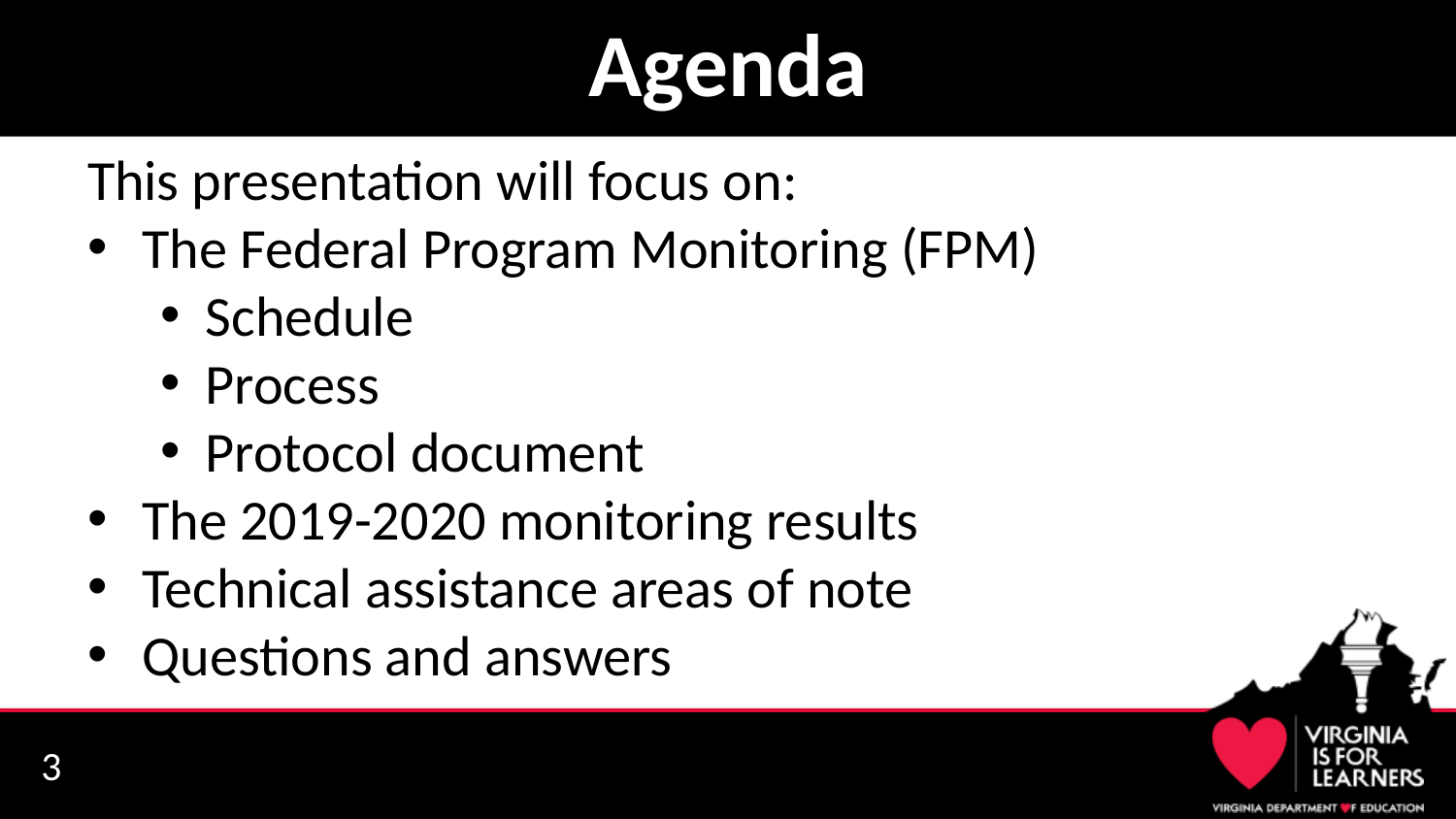

# Agenda
This presentation will focus on:
The Federal Program Monitoring (FPM)
Schedule
Process
Protocol document
The 2019-2020 monitoring results
Technical assistance areas of note
Questions and answers